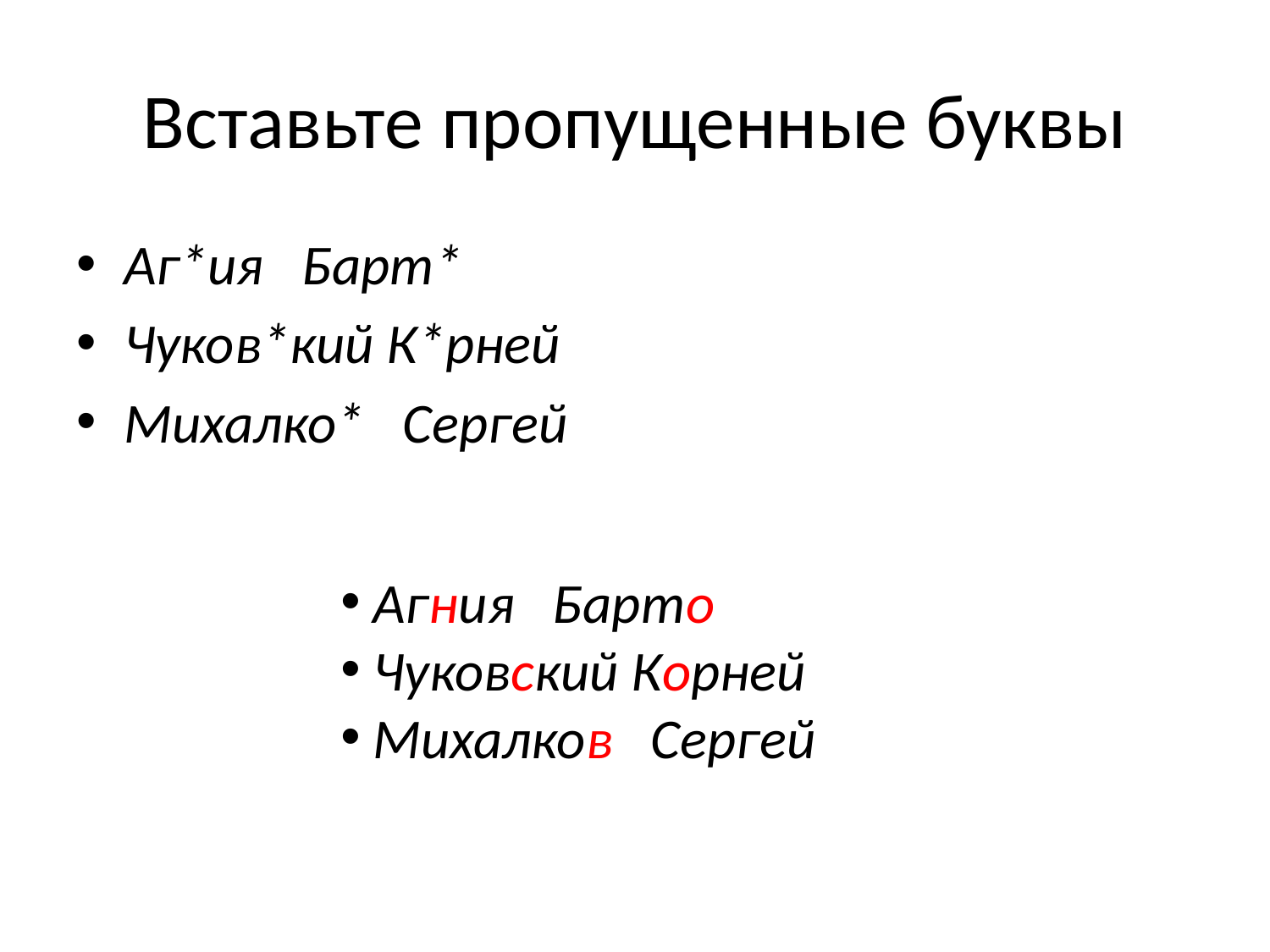

# Вставьте пропущенные буквы
Аг*ия   Барт*
Чуков*кий К*рней
Михалко*   Сергей
 Агния   Барто
 Чуковский Корней
 Михалков   Сергей